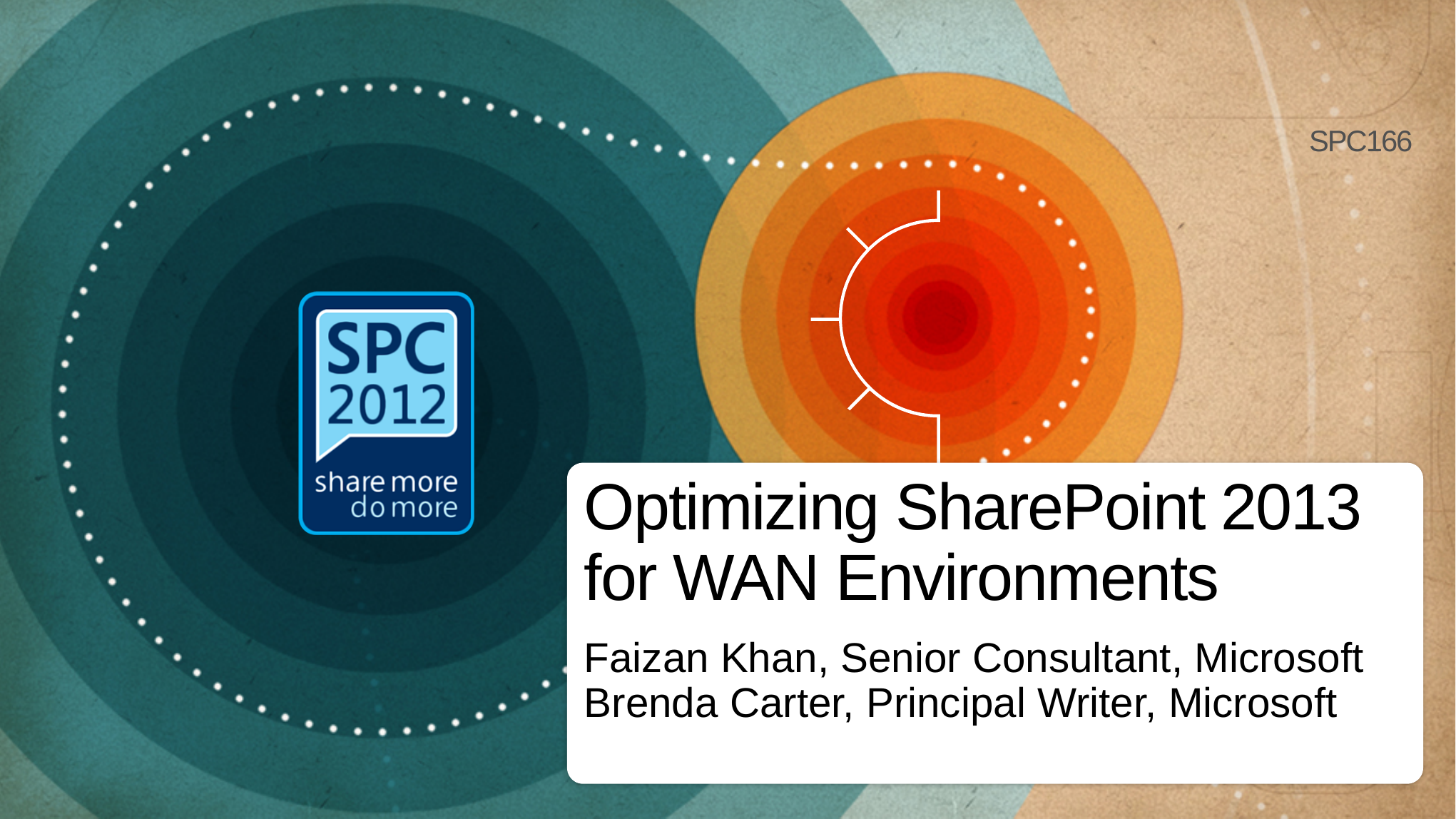

SPC166
# Optimizing SharePoint 2013 for WAN Environments
Faizan Khan, Senior Consultant, Microsoft
Brenda Carter, Principal Writer, Microsoft